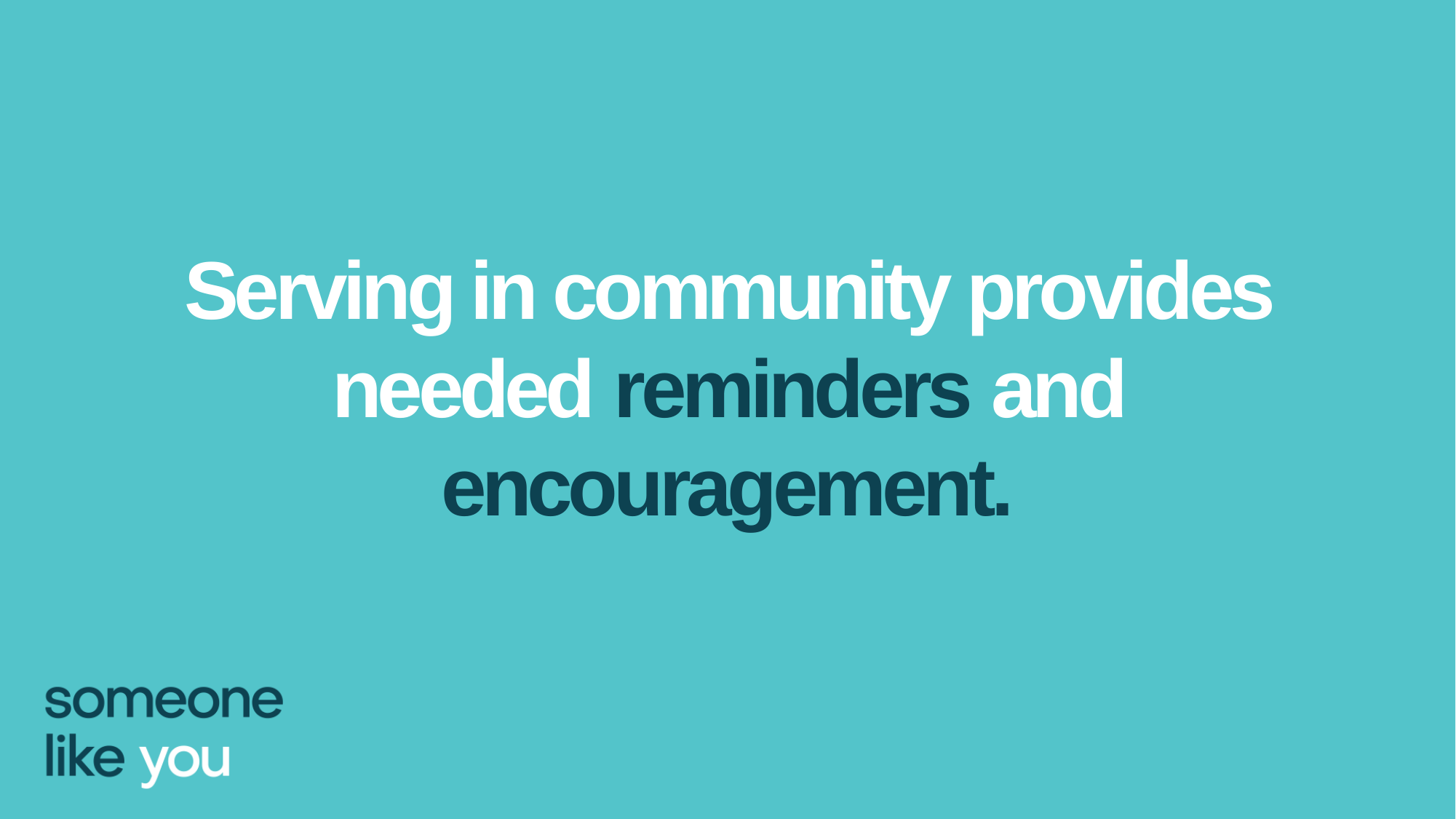

Serving in community provides needed reminders and encouragement.